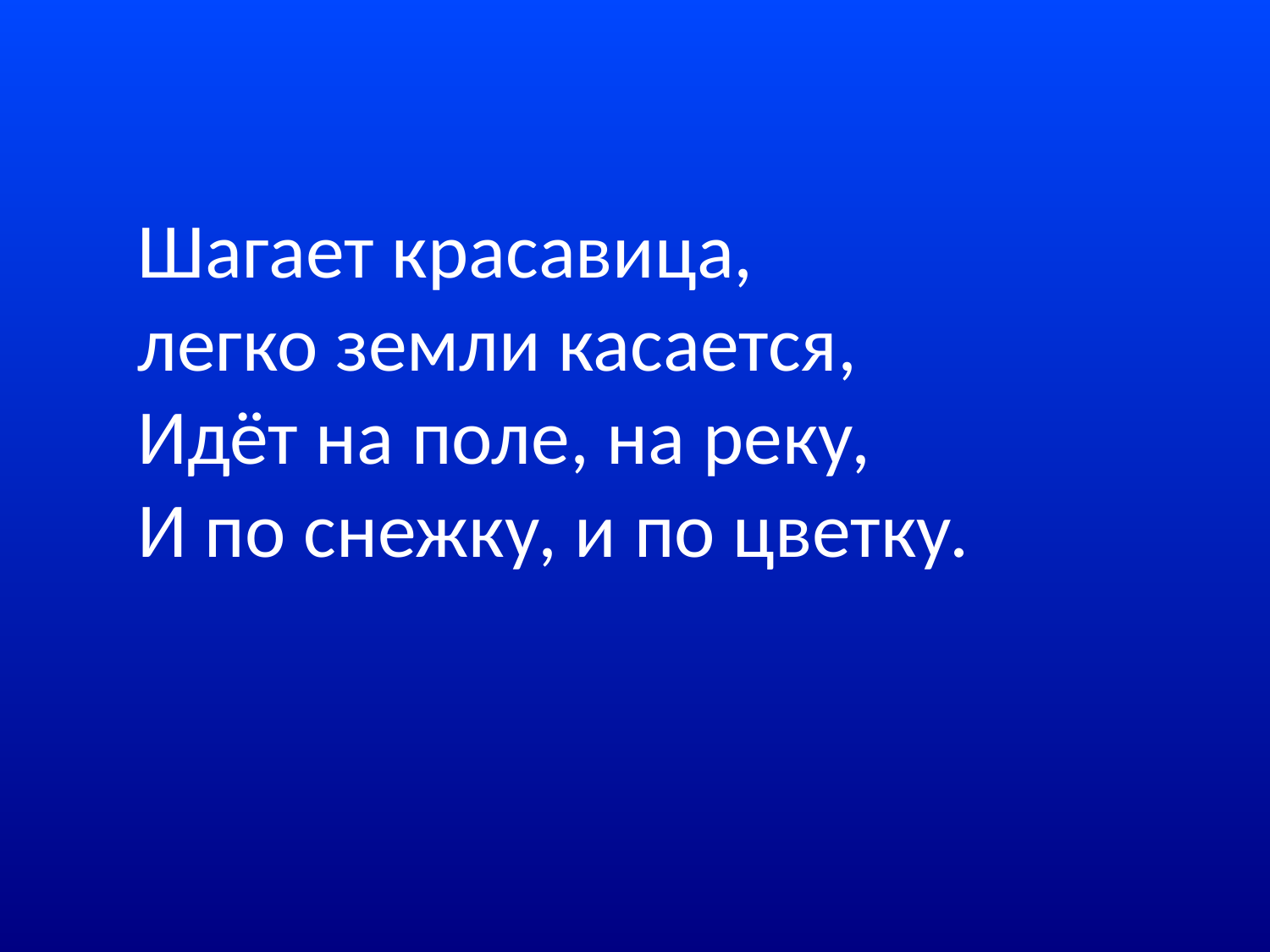

# Шагает красавица,  легко земли касается,  Идёт на поле, на реку,  И по снежку, и по цветку.